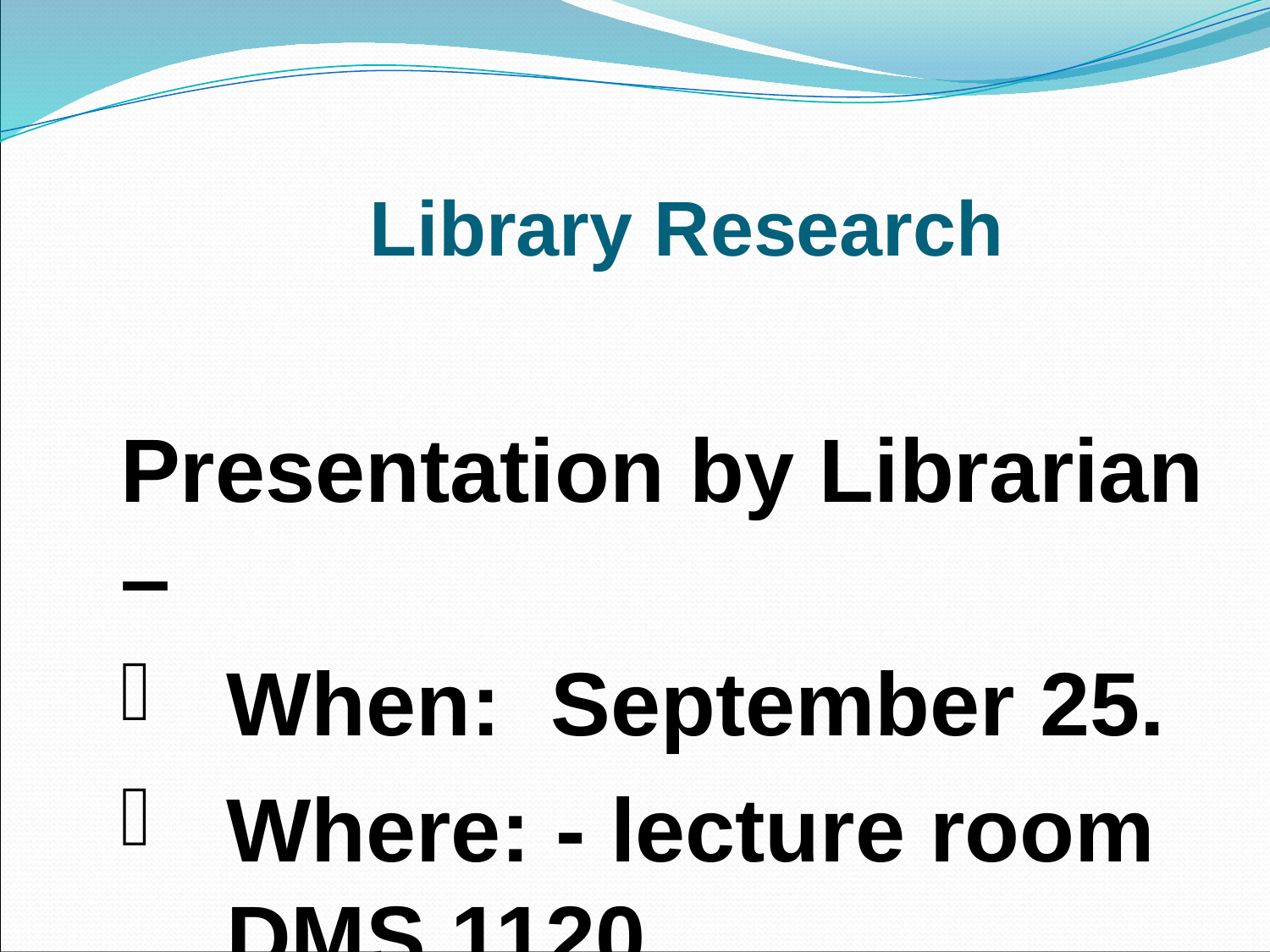

# Library Research
Presentation by Librarian –
When:  September 25.
Where: - lecture room DMS 1120